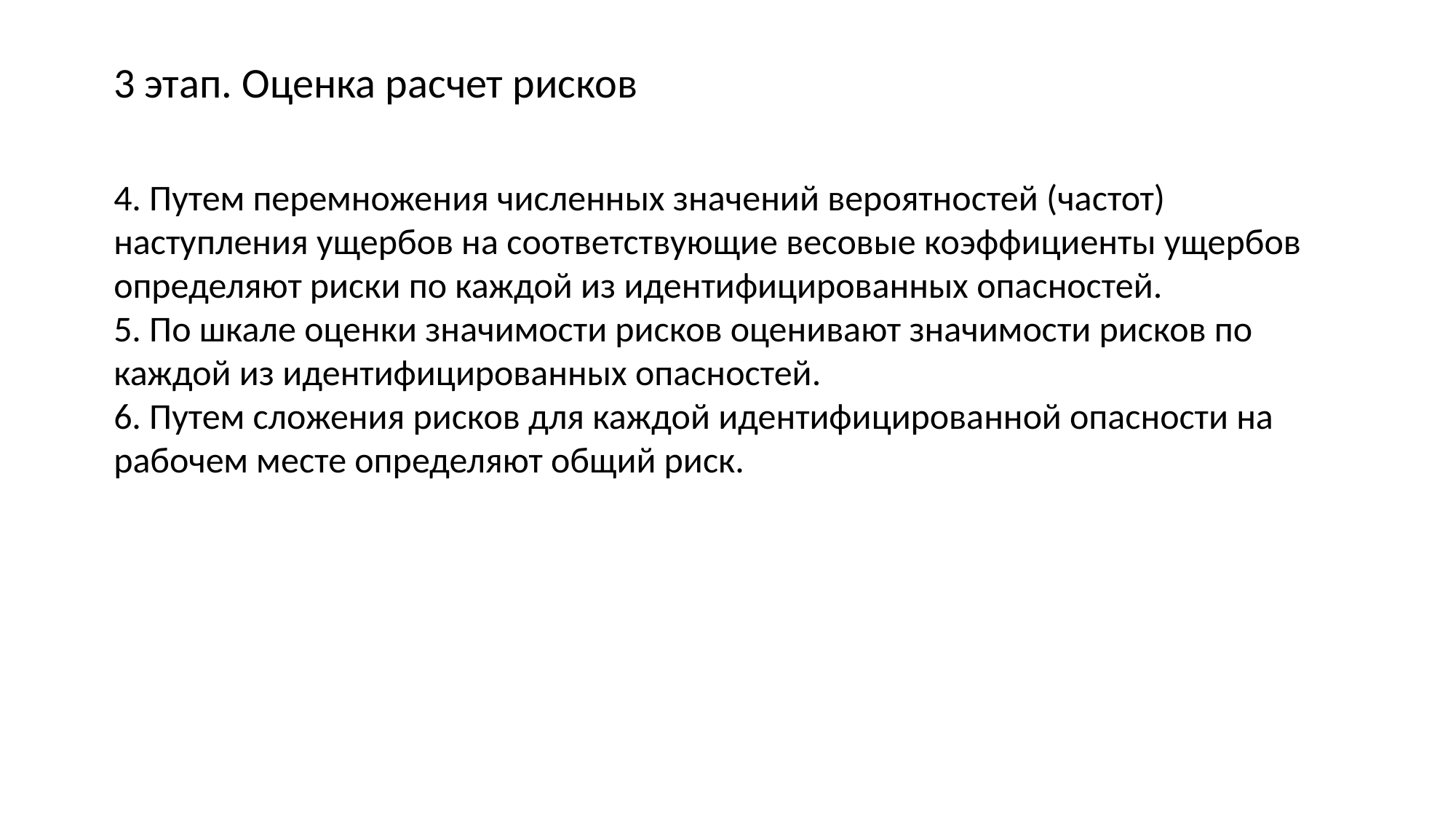

3 этап. Оценка расчет рисков
4. Путем перемножения численных значений вероятностей (частот) наступления ущербов на соответствующие весовые коэффициенты ущербов определяют риски по каждой из идентифицированных опасностей.
5. По шкале оценки значимости рисков оценивают значимости рисков по каждой из идентифицированных опасностей.
6. Путем сложения рисков для каждой идентифицированной опасности на рабочем месте определяют общий риск.